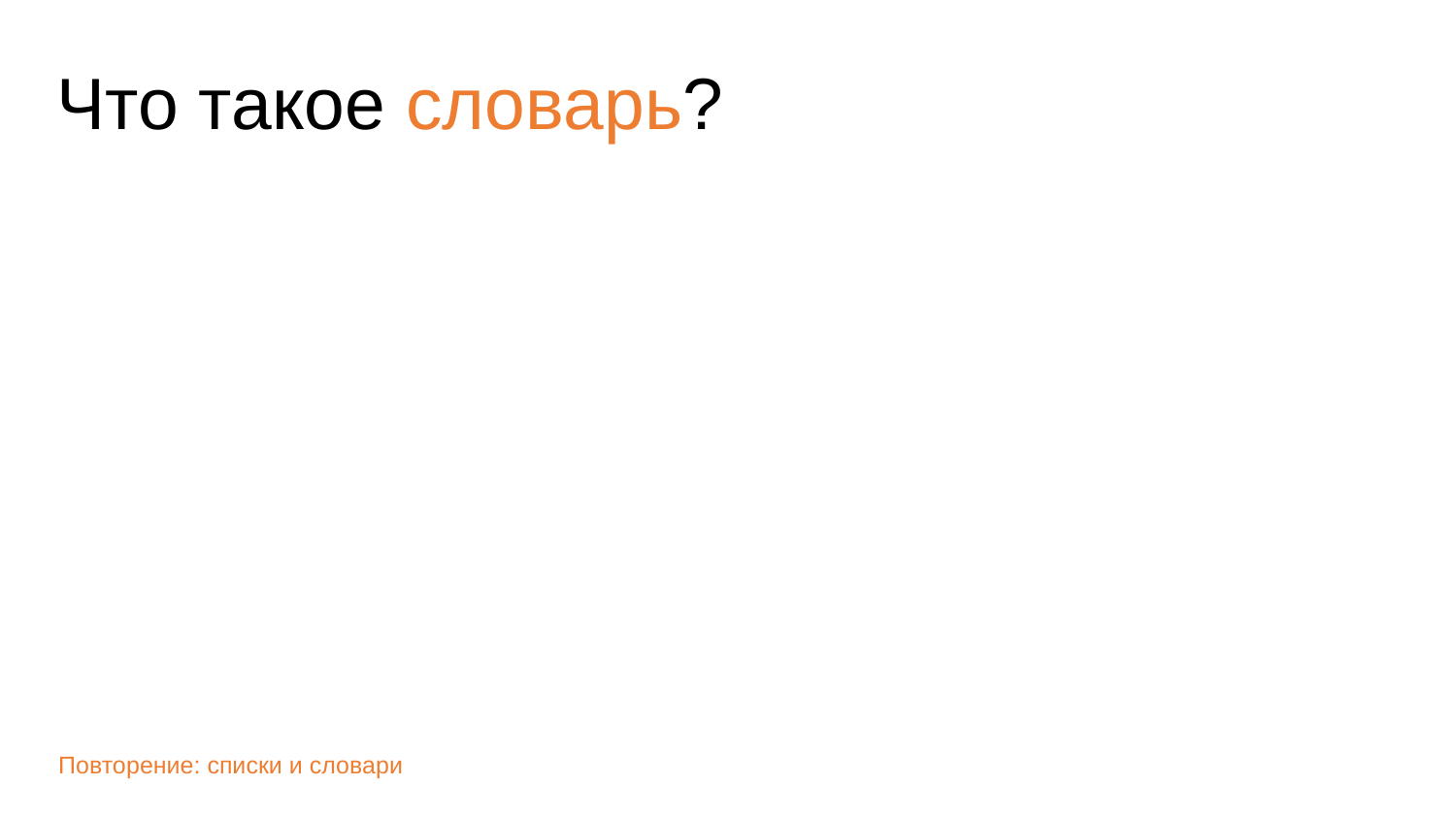

Что такое словарь?
Повторение: списки и словари